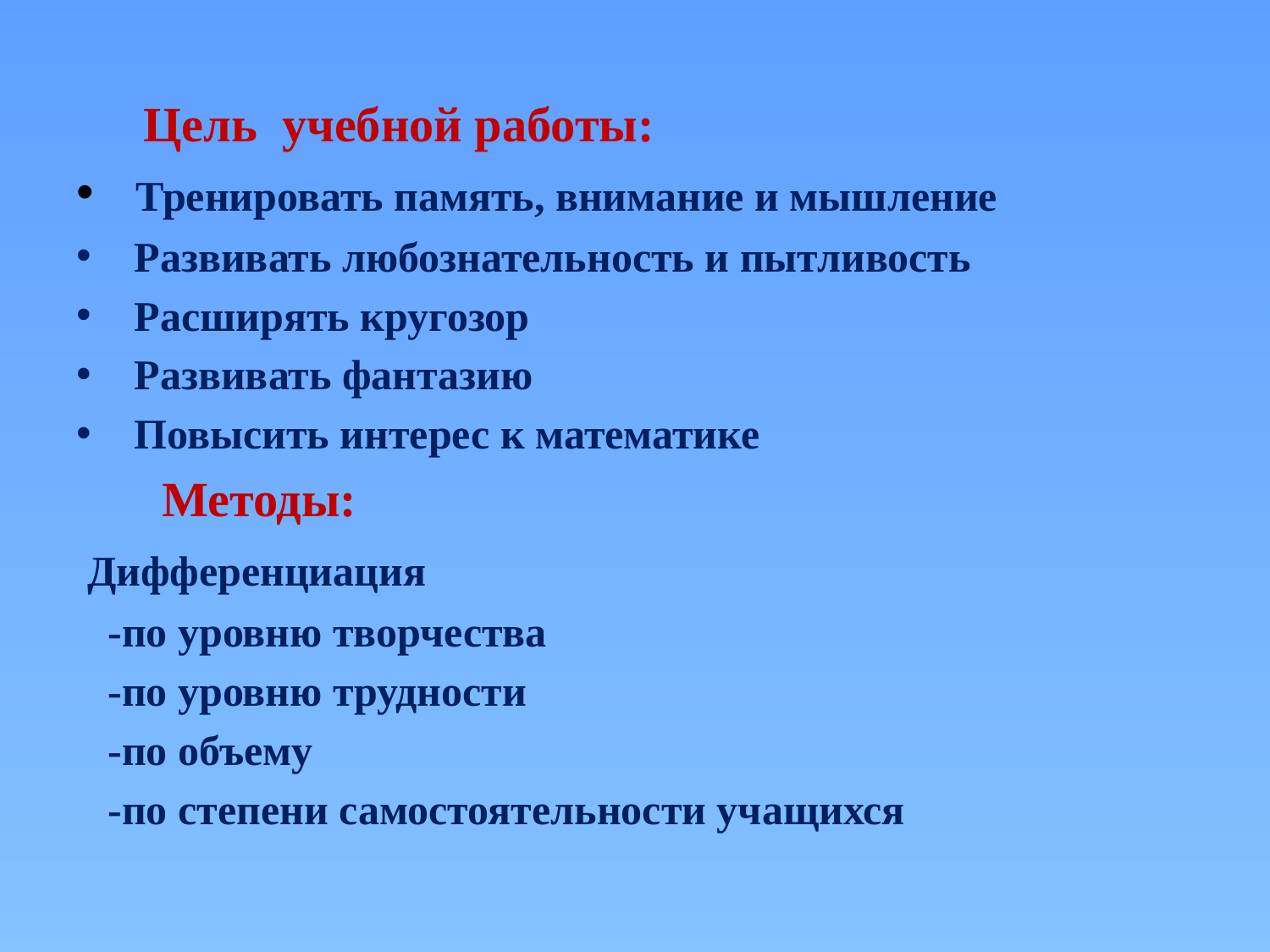

Цель  учебной работы:
 Тренировать память, внимание и мышление
 Развивать любознательность и пытливость
 Расширять кругозор
 Развивать фантазию
 Повысить интерес к математике
       Методы:
 Дифференциация
   -по уровню творчества
   -по уровню трудности
   -по объему
   -по степени самостоятельности учащихся